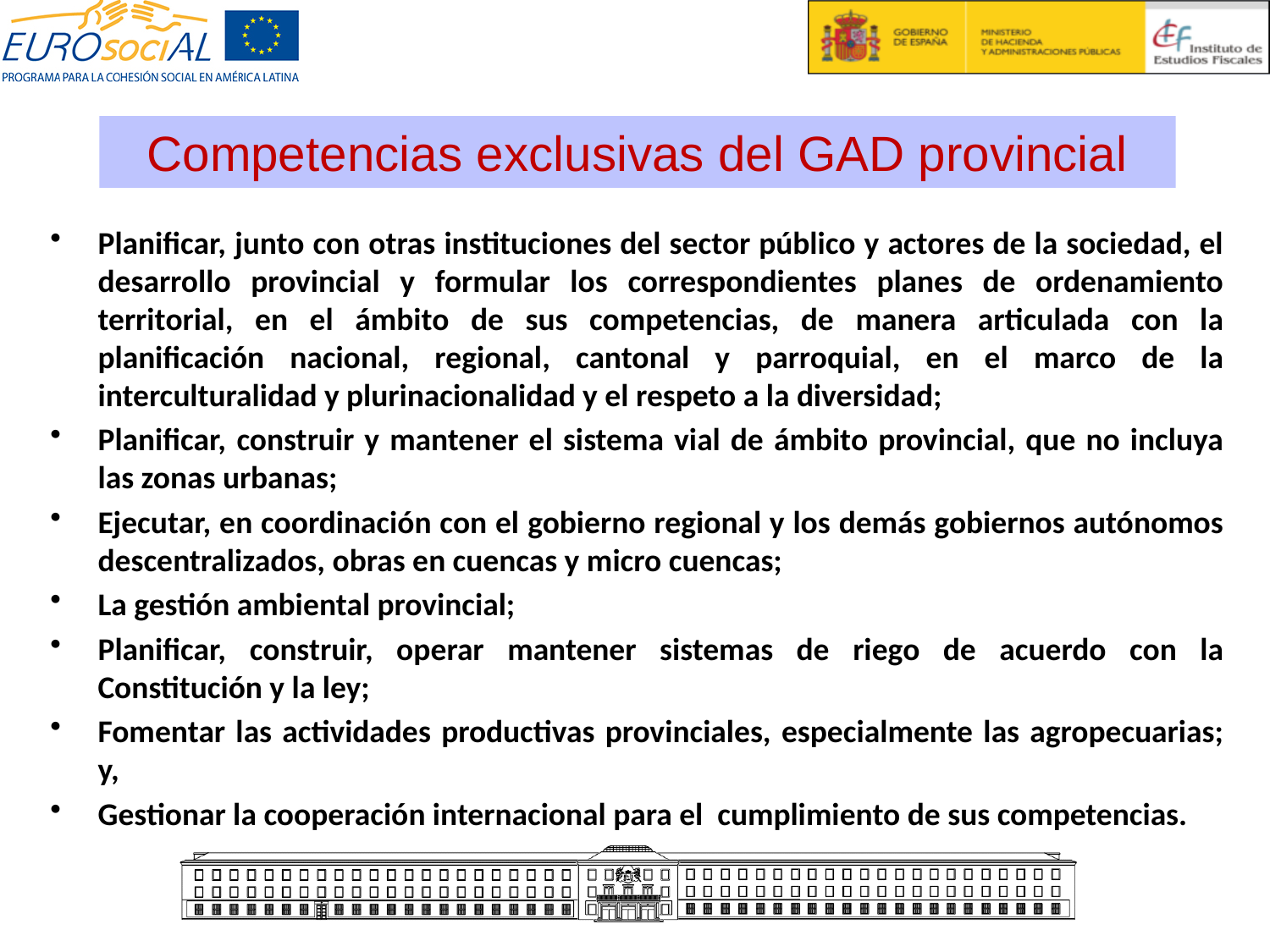

Competencias exclusivas del GAD provincial
Planificar, junto con otras instituciones del sector público y actores de la sociedad, el desarrollo provincial y formular los correspondientes planes de ordenamiento territorial, en el ámbito de sus competencias, de manera articulada con la planificación nacional, regional, cantonal y parroquial, en el marco de la interculturalidad y plurinacionalidad y el respeto a la diversidad;
Planificar, construir y mantener el sistema vial de ámbito provincial, que no incluya las zonas urbanas;
Ejecutar, en coordinación con el gobierno regional y los demás gobiernos autónomos descentralizados, obras en cuencas y micro cuencas;
La gestión ambiental provincial;
Planificar, construir, operar mantener sistemas de riego de acuerdo con la Constitución y la ley;
Fomentar las actividades productivas provinciales, especialmente las agropecuarias; y,
Gestionar la cooperación internacional para el  cumplimiento de sus competencias.